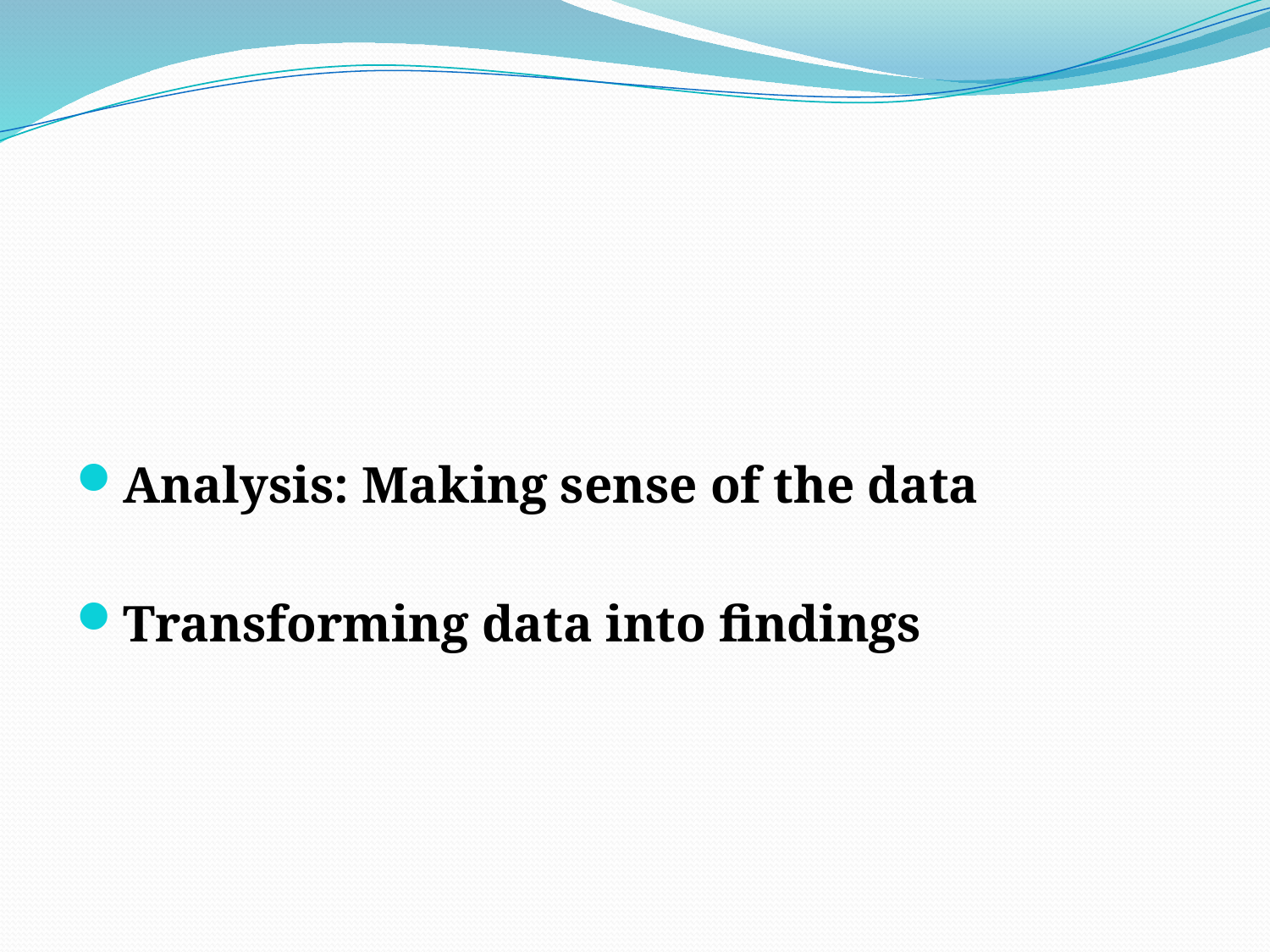

#

Analysis: Making sense of the data

Transforming data into findings